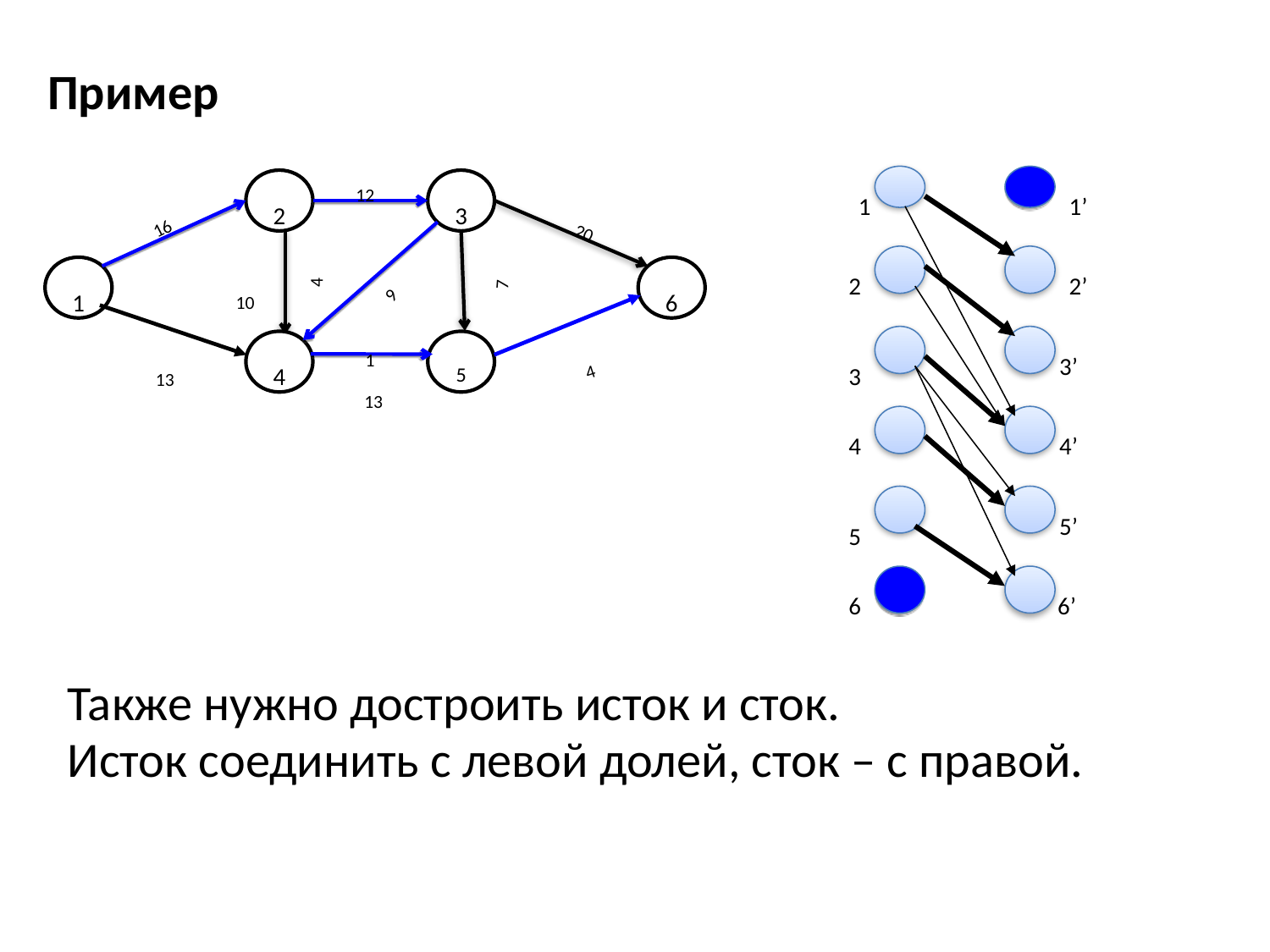

# Пример
12
2
3
16
20
4
1
6
7
9
10

1
4
5
4
13
13
1
1’

2
2’

3’
3

4
4’

5’
5

6
6’

Также нужно достроить исток и сток.
Исток соединить с левой долей, сток – с правой.